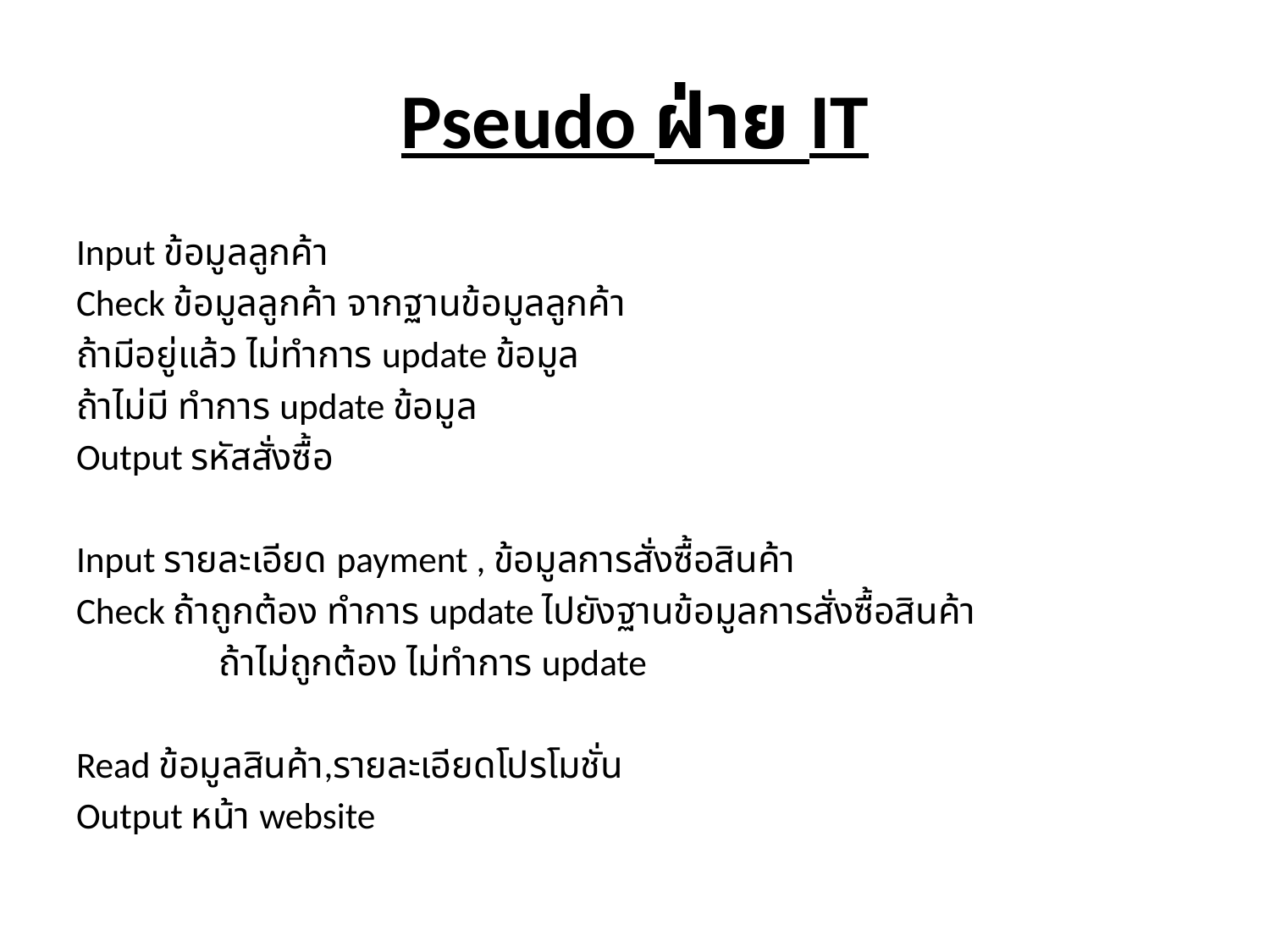

# Pseudo ฝ่าย IT
Input ข้อมูลลูกค้า
Check ข้อมูลลูกค้า จากฐานข้อมูลลูกค้า
ถ้ามีอยู่แล้ว ไม่ทำการ update ข้อมูล
ถ้าไม่มี ทำการ update ข้อมูล
Output รหัสสั่งซื้อ

Input รายละเอียด payment , ข้อมูลการสั่งซื้อสินค้า
Check ถ้าถูกต้อง ทำการ update ไปยังฐานข้อมูลการสั่งซื้อสินค้า
               ถ้าไม่ถูกต้อง ไม่ทำการ update

Read ข้อมูลสินค้า,รายละเอียดโปรโมชั่น
Output หน้า website